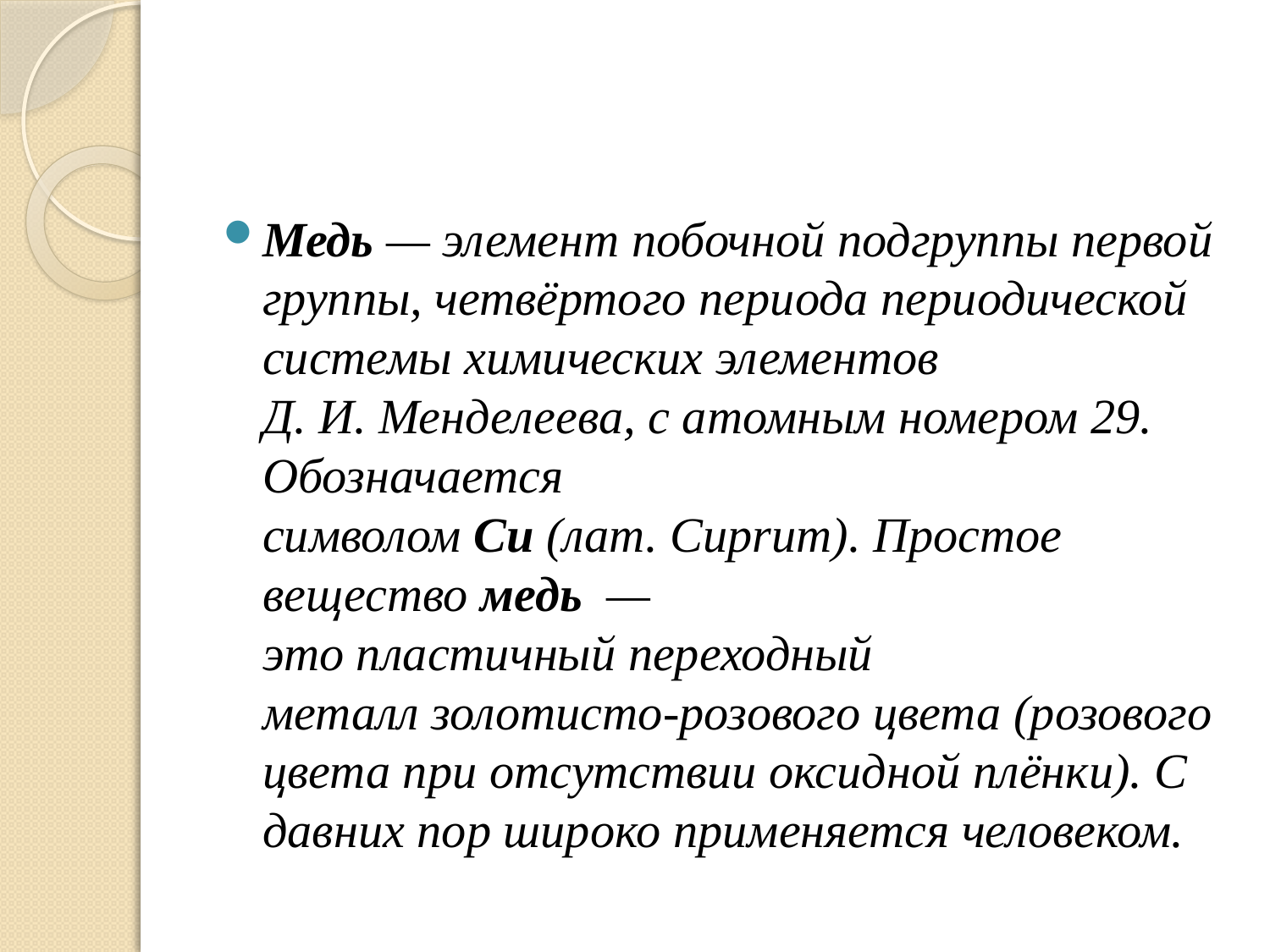

Медь — элемент побочной подгруппы первой группы, четвёртого периода периодической системы химических элементов Д. И. Менделеева, с атомным номером 29. Обозначается символом Cu (лат. Cuprum). Простое вещество медь  —это пластичный переходный металл золотисто-розового цвета (розового цвета при отсутствии оксидной плёнки). C давних пор широко применяется человеком.